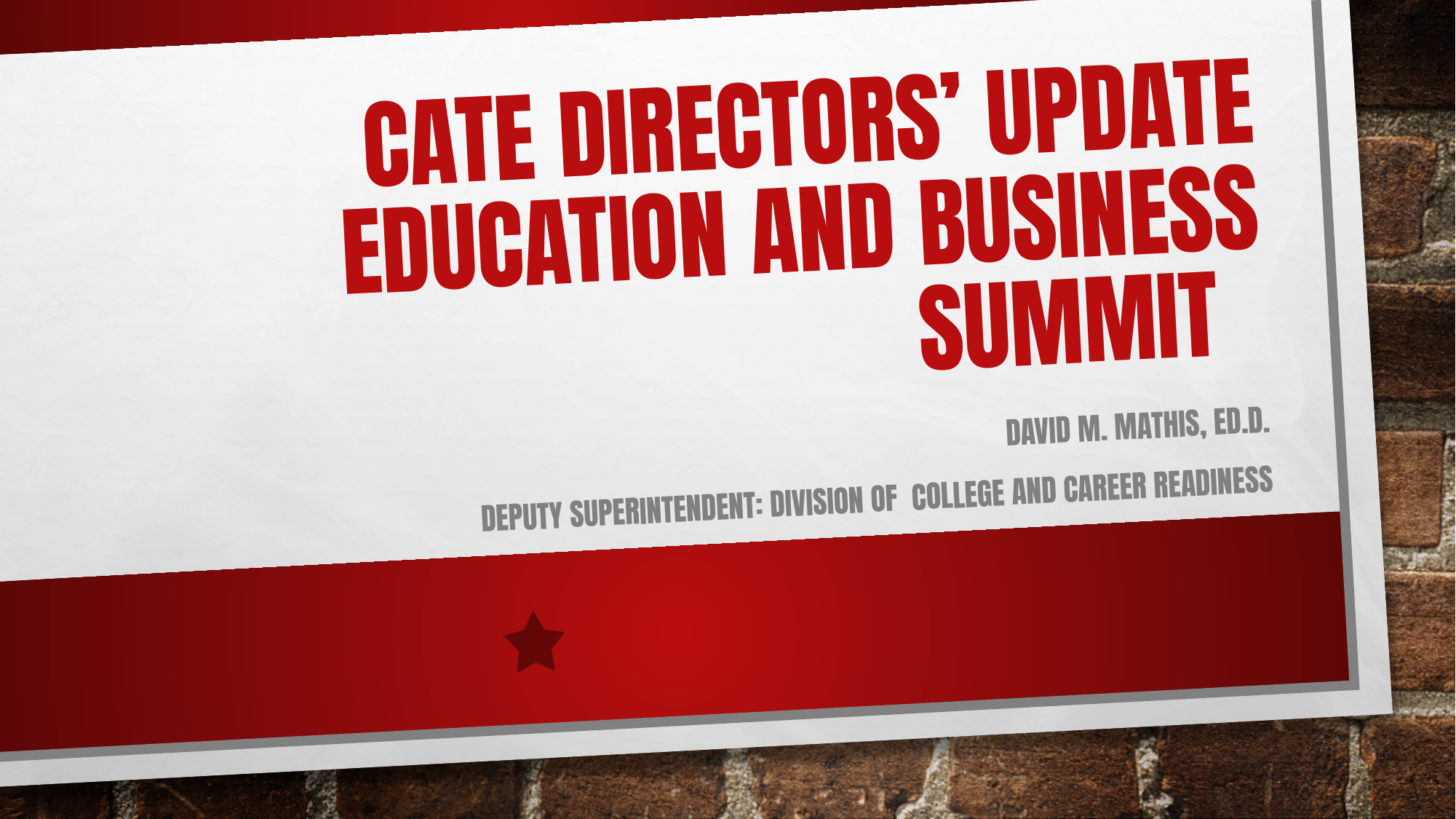

# CATE Directors’ update Education and business summit
David m. Mathis, Ed.D.
Deputy Superintendent: Division of  College and Career Readiness